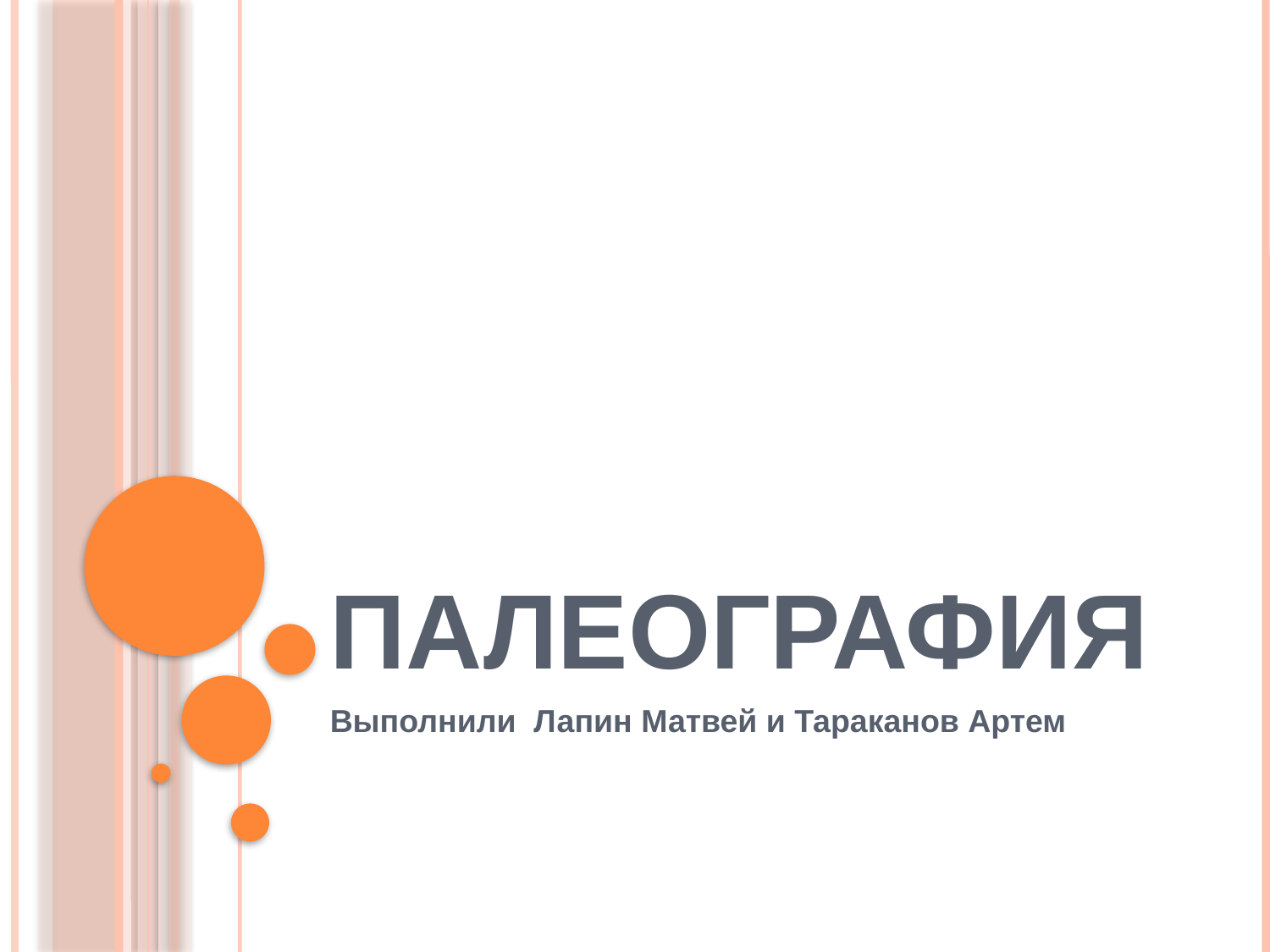

# Палеография
Выполнили  Лапин Матвей и Тараканов Артем